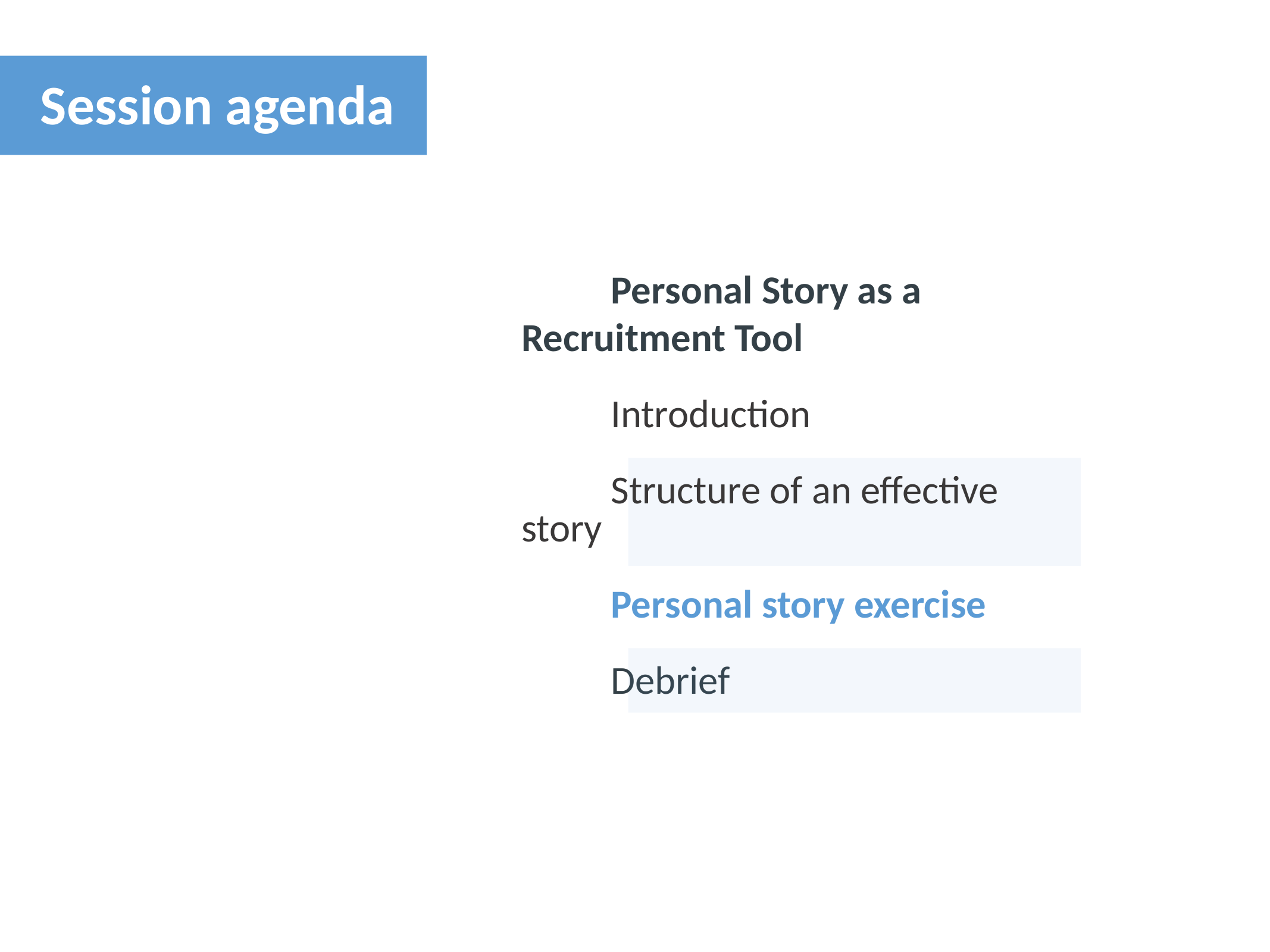

Session agenda
	Personal Story as a 	Recruitment Tool

	Introduction

	Structure of an effective 	story

	Personal story exercise

	Debrief